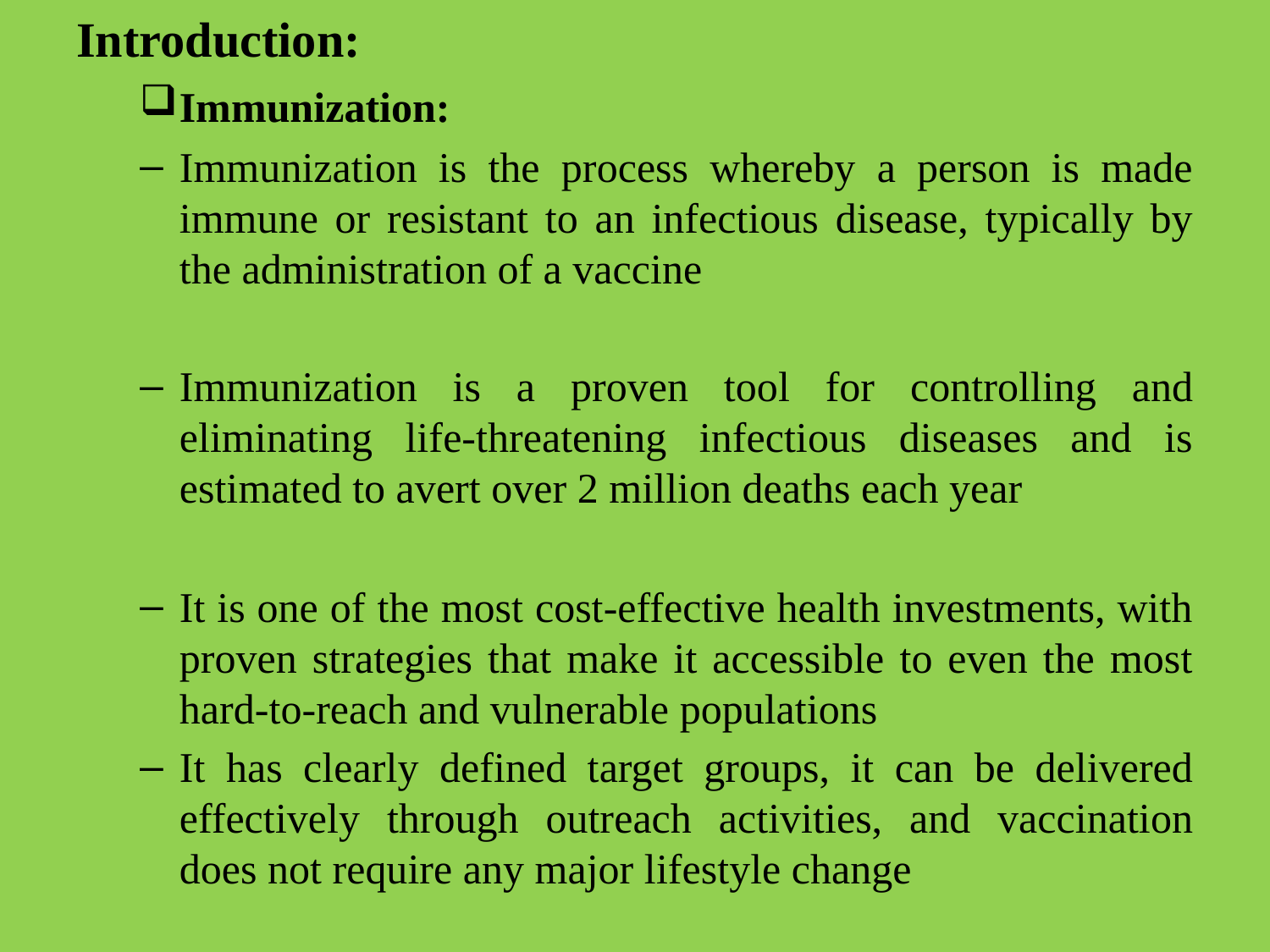

# Introduction:
Immunization:
Immunization is the process whereby a person is made immune or resistant to an infectious disease, typically by the administration of a vaccine

Immunization is a proven tool for controlling and eliminating life-threatening infectious diseases and is estimated to avert over 2 million deaths each year

It is one of the most cost-effective health investments, with proven strategies that make it accessible to even the most hard-to-reach and vulnerable populations
It has clearly defined target groups, it can be delivered effectively through outreach activities, and vaccination does not require any major lifestyle change